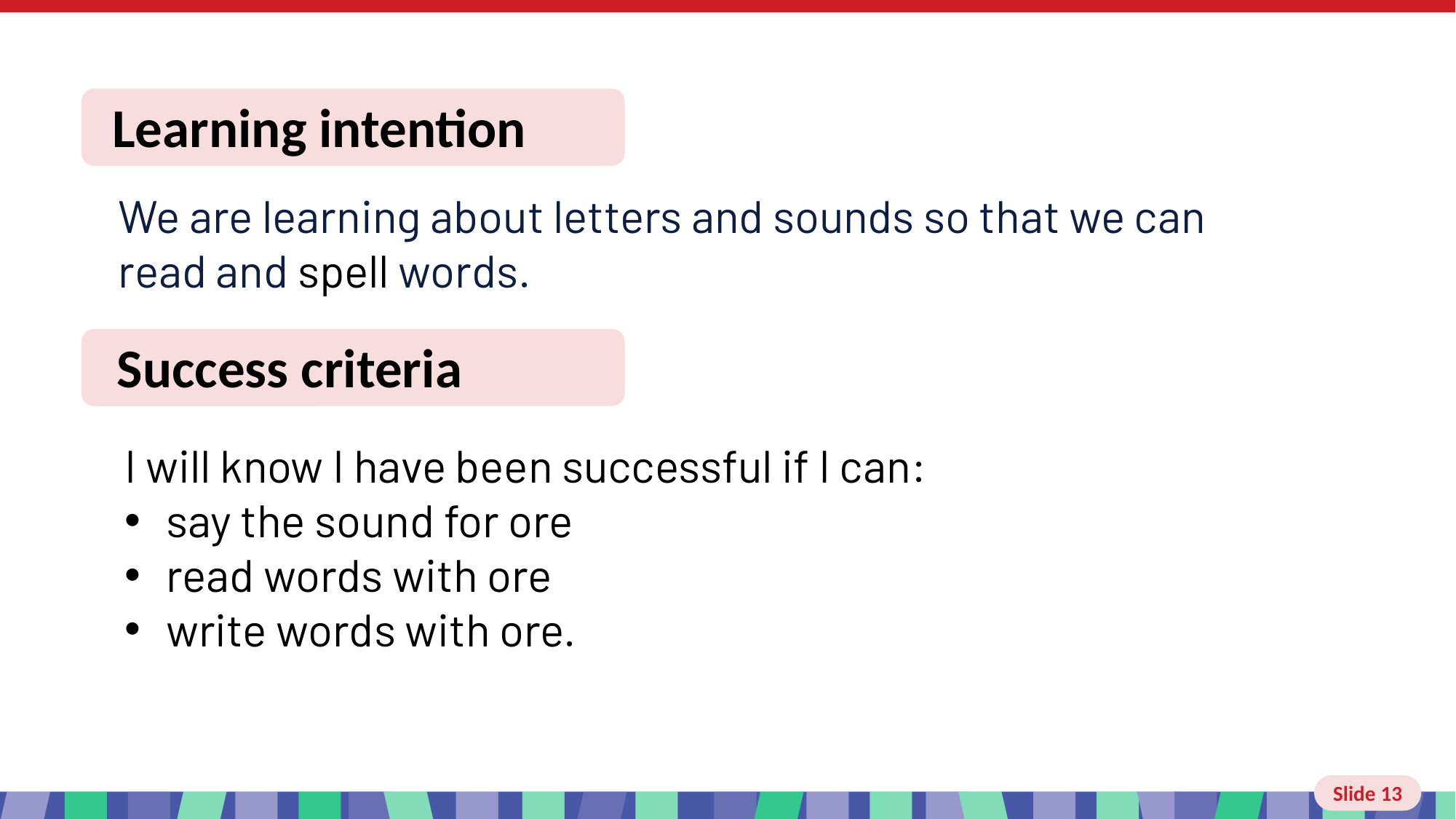

Slide 13 Learning intention and success criteria
I will know I have been successful if I can:
say the sound for ore
read words with ore
write words with ore.